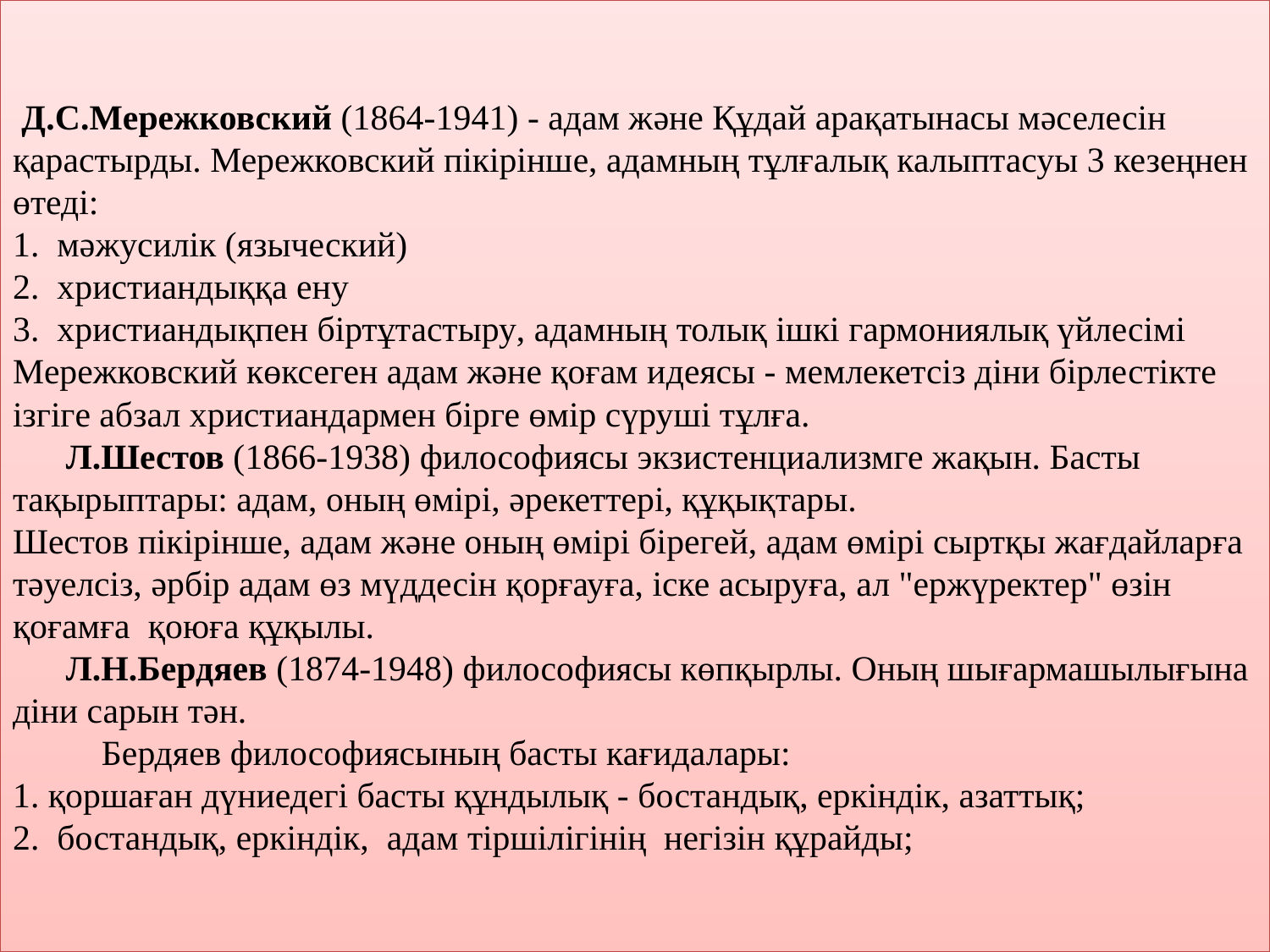

# Д.С.Мережковский (1864-1941) - адам және Құдай арақатынасы мәселесін қарастырды. Мережковский пікірінше, адамның тұлғалық калыптасуы 3 кезеңнен өтеді: 1.  мәжусилік (языческий) 2.  христиандыққа ену 3.  христиандықпен біртұтастыру, адамның толық ішкі гармониялық үйлесімі Мережковский көксеген адам және қоғам идеясы - мемлекетсіз діни бірлестікте ізгіге абзал христиандармен бірге өмір сүруші тұлға. Л.Шестов (1866-1938) философиясы экзистенциализмге жақын. Басты тақырыптары: адам, оның өмірі, әрекеттері, құқықтары. Шестов пікірінше, адам және оның өмірі бірегей, адам өмірі сыртқы жағдайларға тәуелсіз, әрбір адам өз мүддесін қорғауға, іске асыруға, ал "ержүректер" өзін қоғамға  қоюға құқылы. Л.Н.Бердяев (1874-1948) философиясы көпқырлы. Оның шығармашылығына діни сарын тән. Бердяев философиясының басты кағидалары: 1. қоршаған дүниедегі басты құндылық - бостандық, еркіндік, азаттық; 2.  бостандық, еркіндік,  адам тіршілігінің  негізін құрайды;